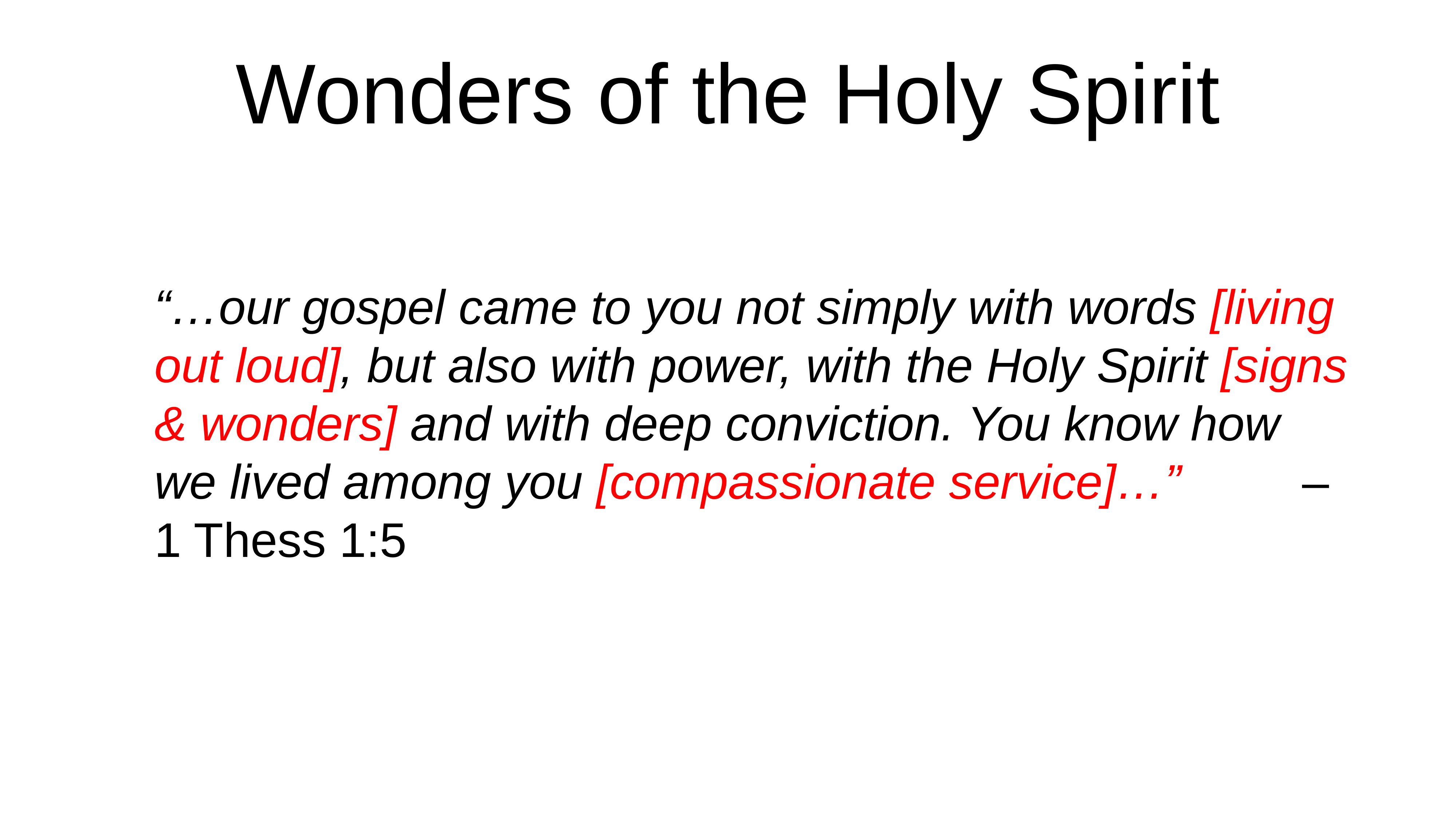

# Wonders of the Holy Spirit
“…our gospel came to you not simply with words [living out loud], but also with power, with the Holy Spirit [signs & wonders] and with deep conviction. You know how we lived among you [compassionate service]…”         – 1 Thess 1:5